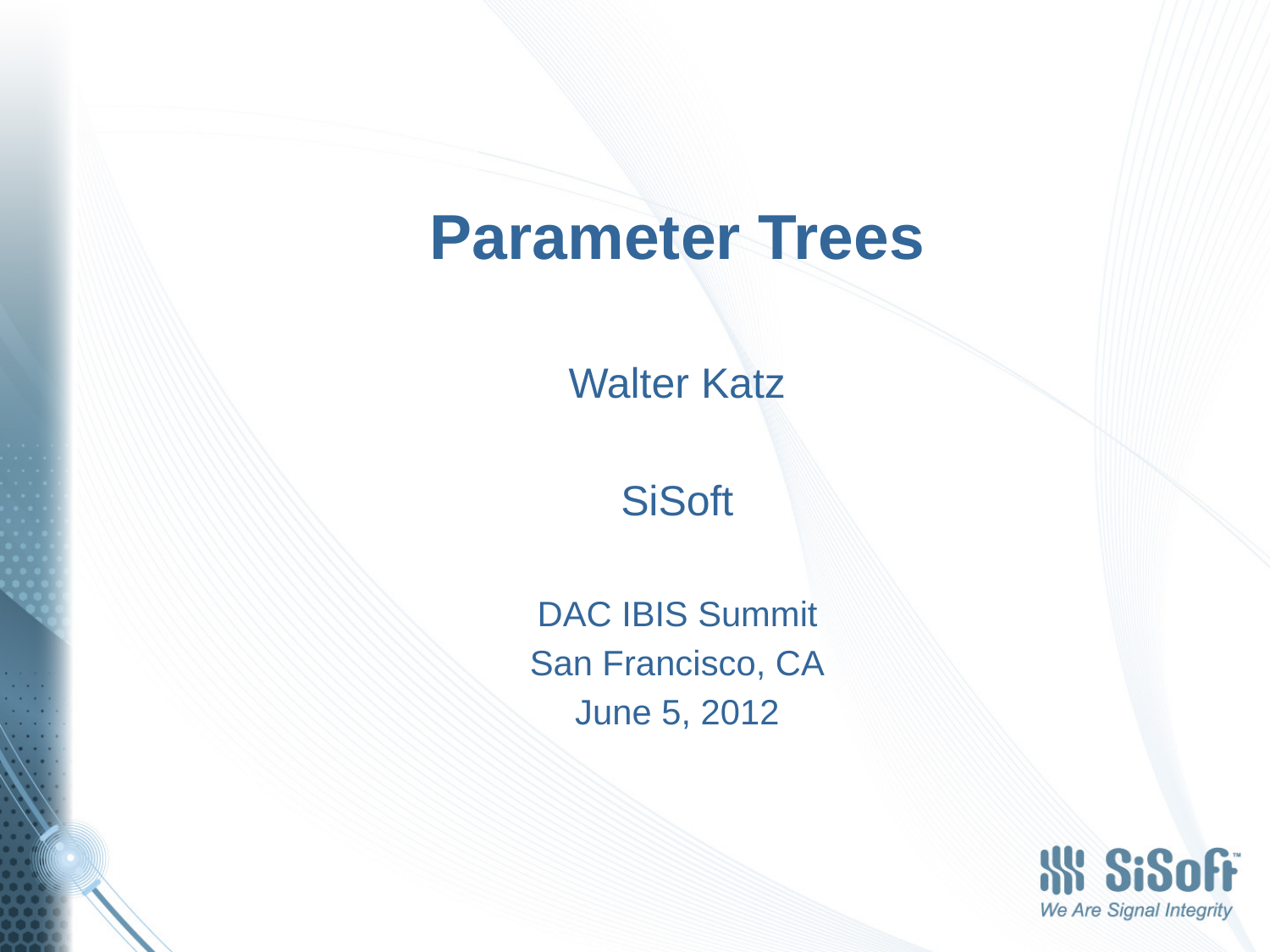

# Parameter Trees
Walter Katz

SiSoft

DAC IBIS Summit
San Francisco, CA
June 5, 2012